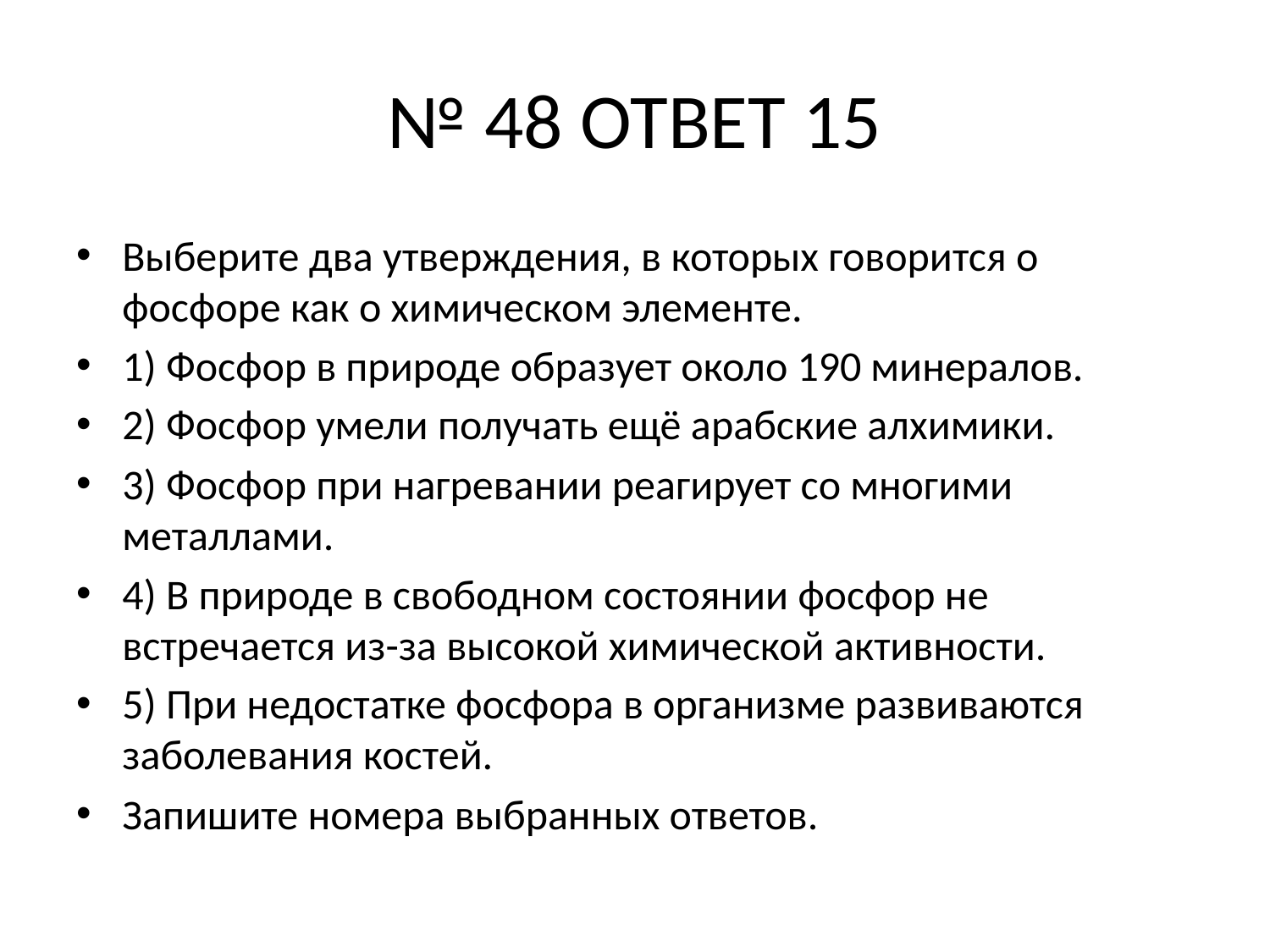

# № 48 ОТВЕТ 15
Выберите два утверждения, в которых говорится о фосфоре как о химическом элементе.
1) Фосфор в природе образует около 190 минералов.
2) Фосфор умели получать ещё арабские алхимики.
3) Фосфор при нагревании реагирует со многими металлами.
4) В природе в свободном состоянии фосфор не встречается из-за высокой химической активности.
5) При недостатке фосфора в организме развиваются заболевания костей.
Запишите номера выбранных ответов.